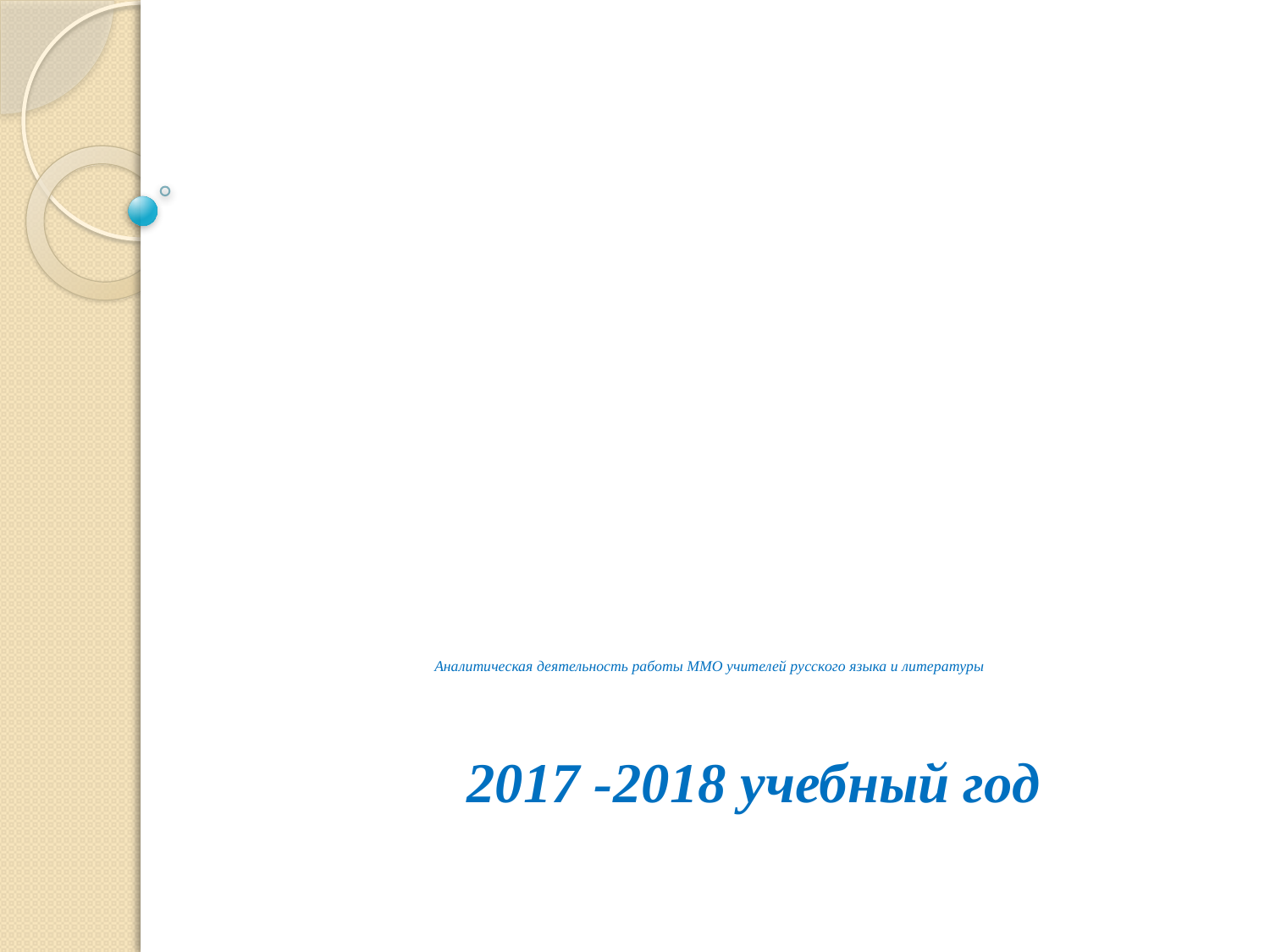

# Аналитическая деятельность работы ММО учителей русского языка и литературы
 2017 -2018 учебный год